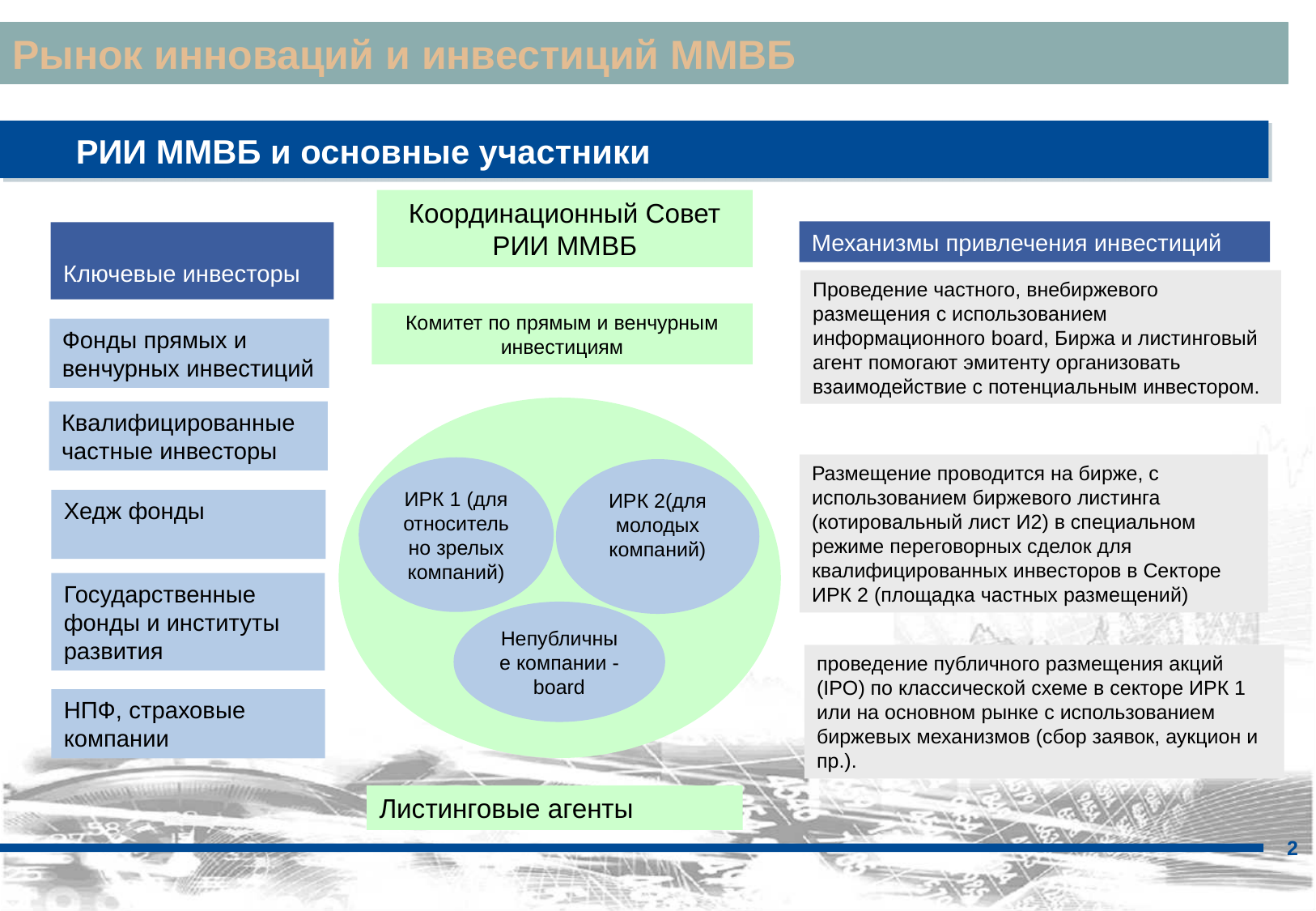

Рынок инноваций и инвестиций ММВБ
РИИ ММВБ и основные участники
Координационный Совет РИИ ММВБ
Механизмы привлечения инвестиций
Ключевые инвесторы
Проведение частного, внебиржевого размещения c использованием информационного board, Биржа и листинговый агент помогают эмитенту организовать взаимодействие с потенциальным инвестором.
Комитет по прямым и венчурным инвестициям
Фонды прямых и венчурных инвестиций

Квалифицированные частные инвесторы
Размещение проводится на бирже, с использованием биржевого листинга (котировальный лист И2) в специальном  режиме переговорных сделок для квалифицированных инвесторов в Секторе ИРК 2 (площадка частных размещений)
ИРК 1 (для относительно зрелых компаний)
ИРК 2(для молодых компаний)

Хедж фонды

Государственные фонды и институты развития
Непубличные компании - board
проведение публичного размещения акций (IPO) по классической схеме в секторе ИРК 1 или на основном рынке с использованием биржевых механизмов (сбор заявок, аукцион и пр.).
НПФ, страховые компании
Листинговые агенты
2